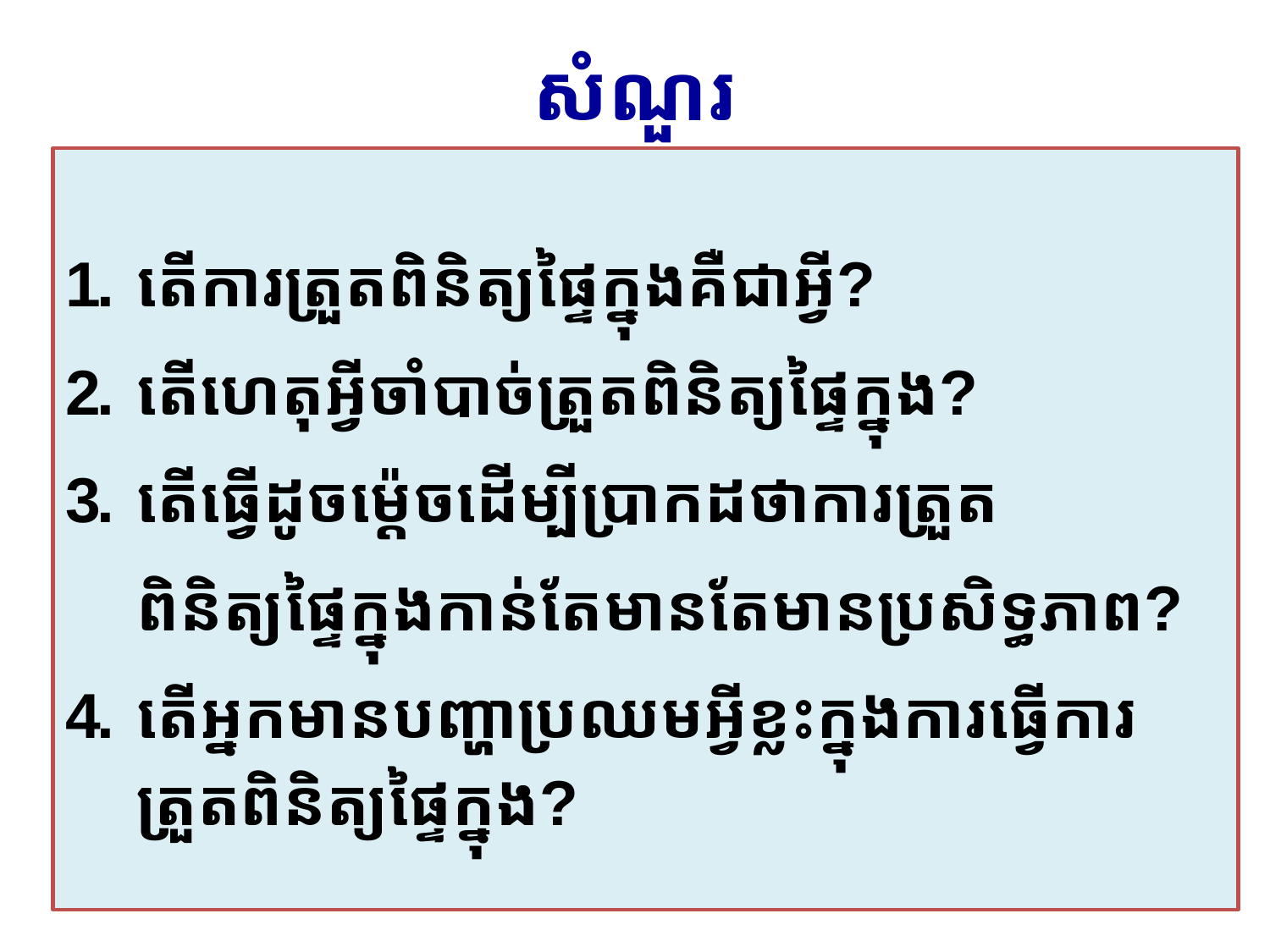

# សំណួរ

តើការត្រួតពិនិត្យផ្ទៃក្នុងគឺជាអ្វី?
តើហេតុអ្វីចាំបាច់ត្រួតពិនិត្យផ្ទៃក្នុង?
តើធ្វើដូចម៉្តេចដើម្បីប្រាកដថាការត្រួត​​
	ពិនិត្យផ្ទៃក្នុងកាន់តែមានតែមានប្រសិទ្ធភាព?
តើអ្នកមានបញ្ហាប្រឈមអ្វីខ្លះក្នុងការធ្វើការត្រួតពិនិត្យផ្ទៃក្នុង?